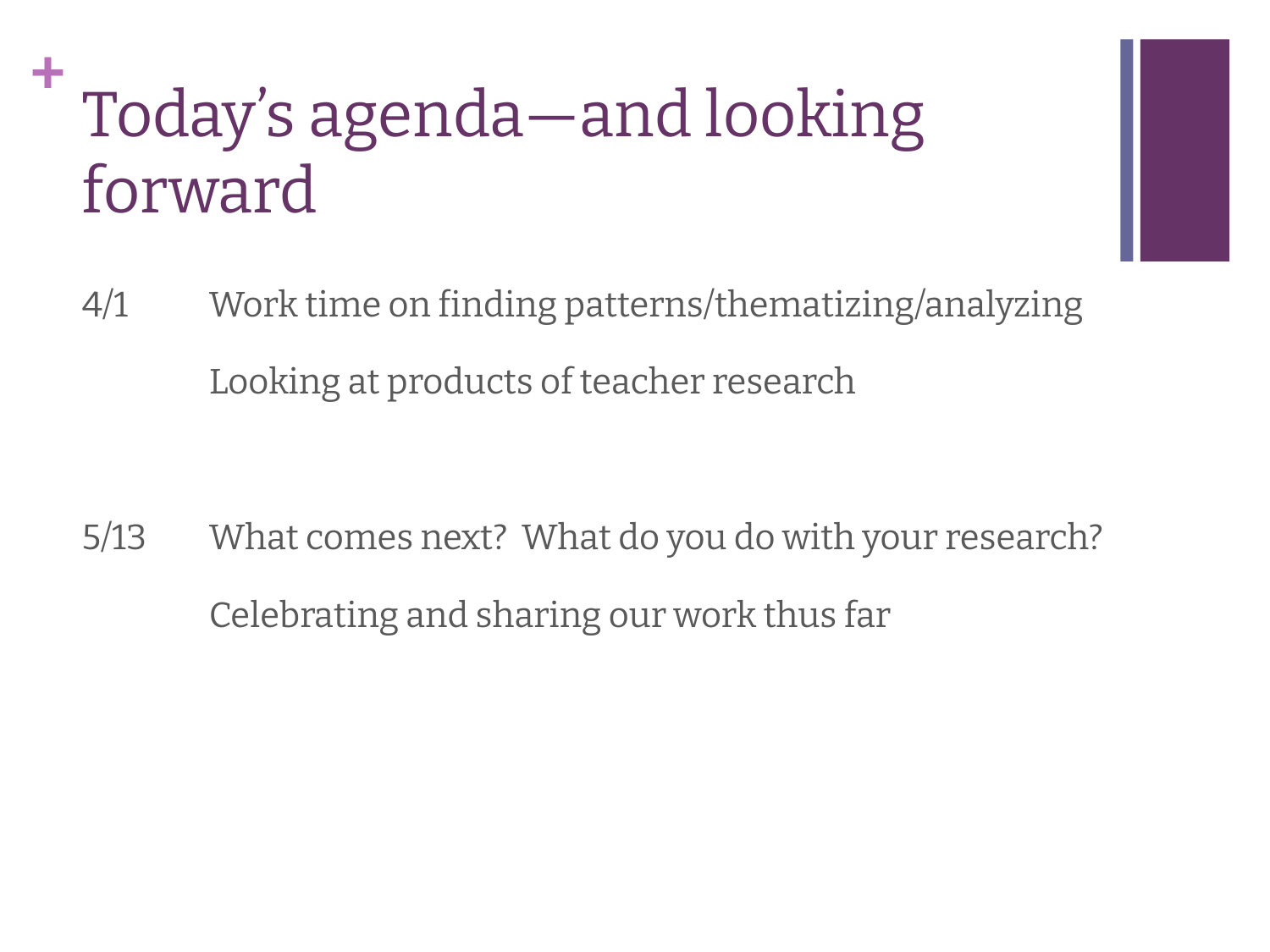

# Today’s agenda—and looking forward
4/1	Work time on finding patterns/thematizing/analyzing
	Looking at products of teacher research

5/13	What comes next?  What do you do with your research?
	Celebrating and sharing our work thus far